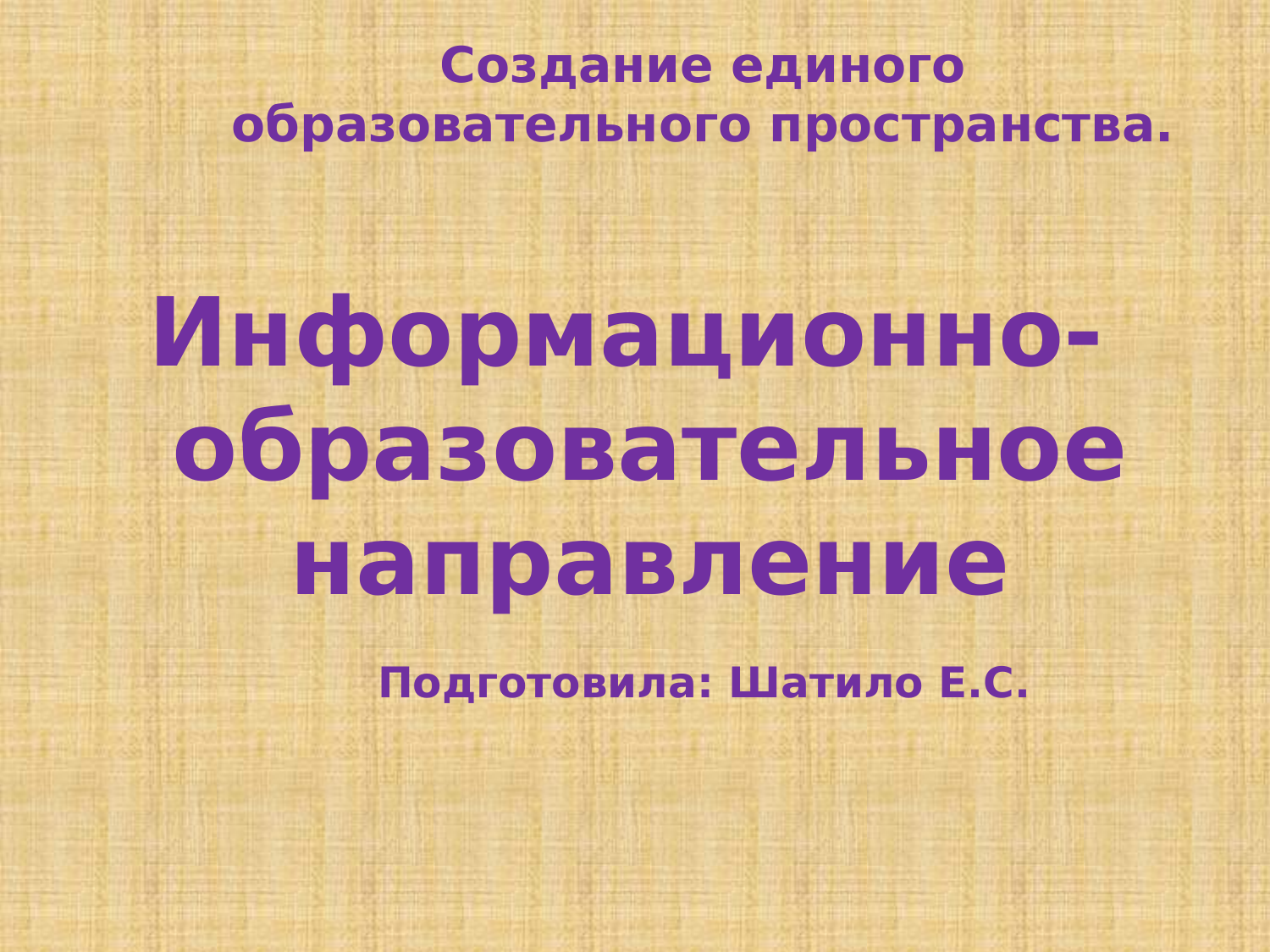

# Создание единого образовательного пространства.
Информационно-образовательное направление
Подготовила: Шатило Е.С.